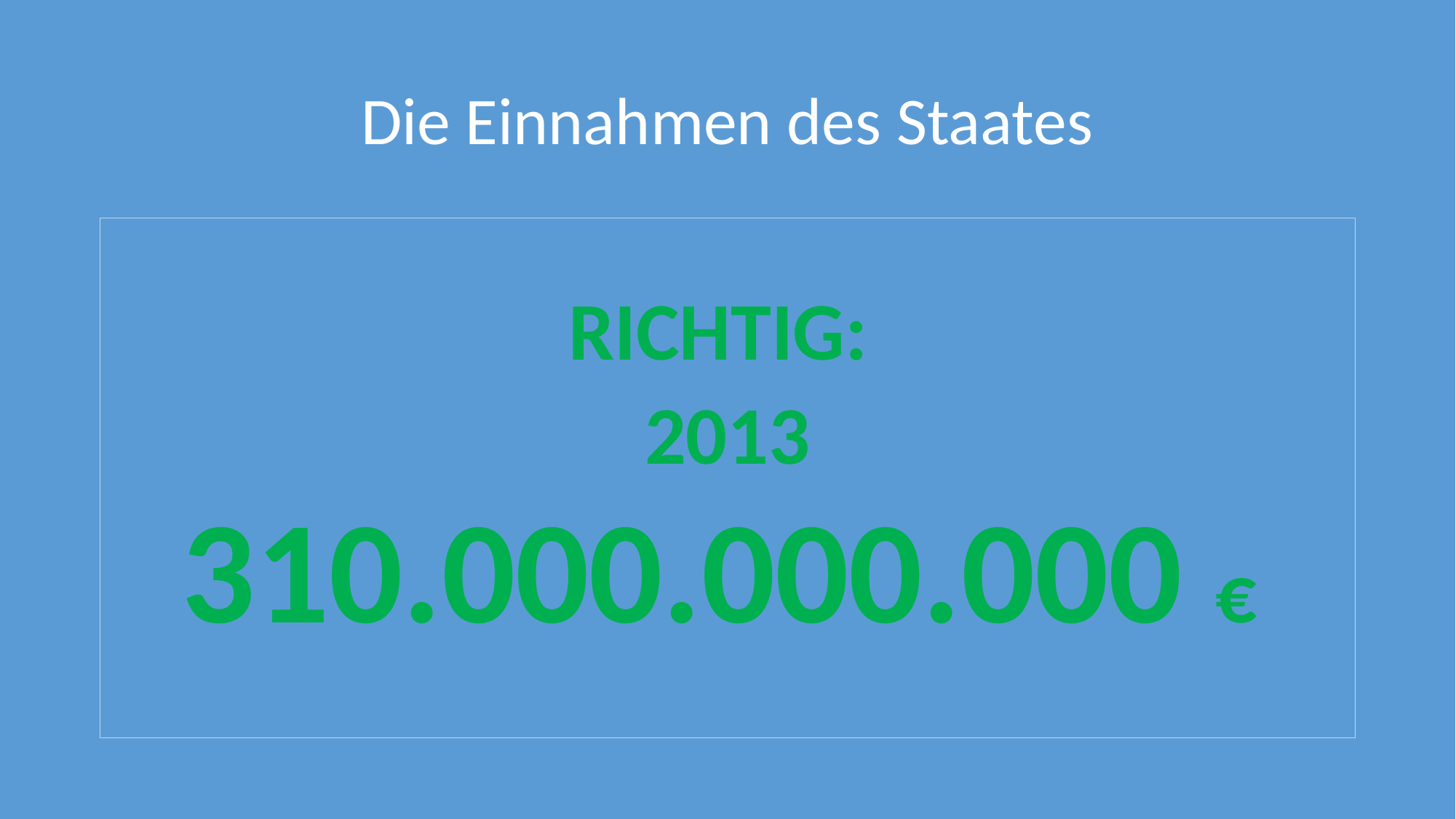

# Die Einnahmen des Staates

RICHTIG:
2013
310.000.000.000 €